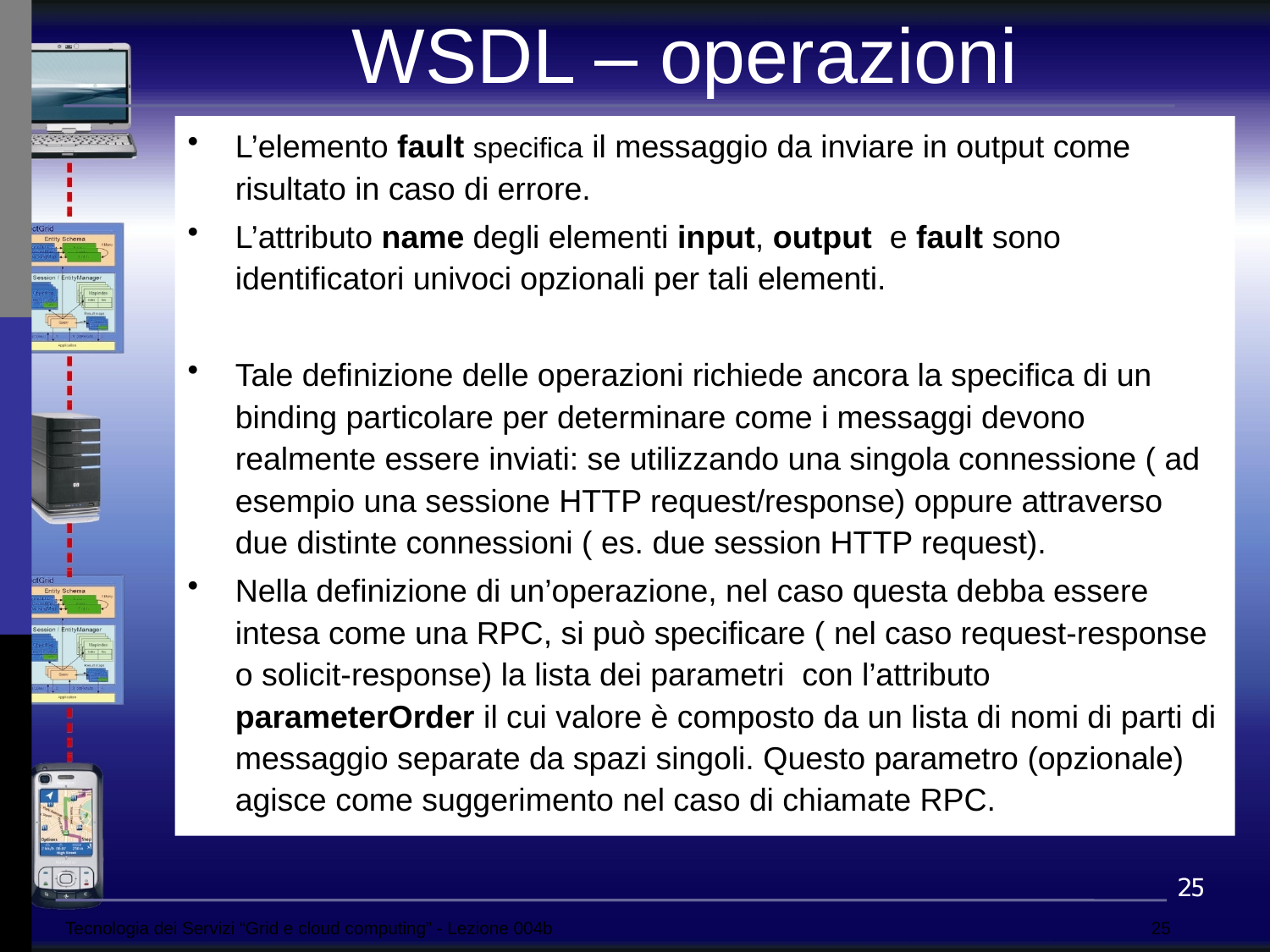

WSDL – operazioni
L’elemento fault specifica il messaggio da inviare in output come risultato in caso di errore.
L’attributo name degli elementi input, output  e fault sono identificatori univoci opzionali per tali elementi.

Tale definizione delle operazioni richiede ancora la specifica di un binding particolare per determinare come i messaggi devono realmente essere inviati: se utilizzando una singola connessione ( ad esempio una sessione HTTP request/response) oppure attraverso due distinte connessioni ( es. due session HTTP request).
Nella definizione di un’operazione, nel caso questa debba essere intesa come una RPC, si può specificare ( nel caso request-response o solicit-response) la lista dei parametri  con l’attributo parameterOrder il cui valore è composto da un lista di nomi di parti di messaggio separate da spazi singoli. Questo parametro (opzionale) agisce come suggerimento nel caso di chiamate RPC.